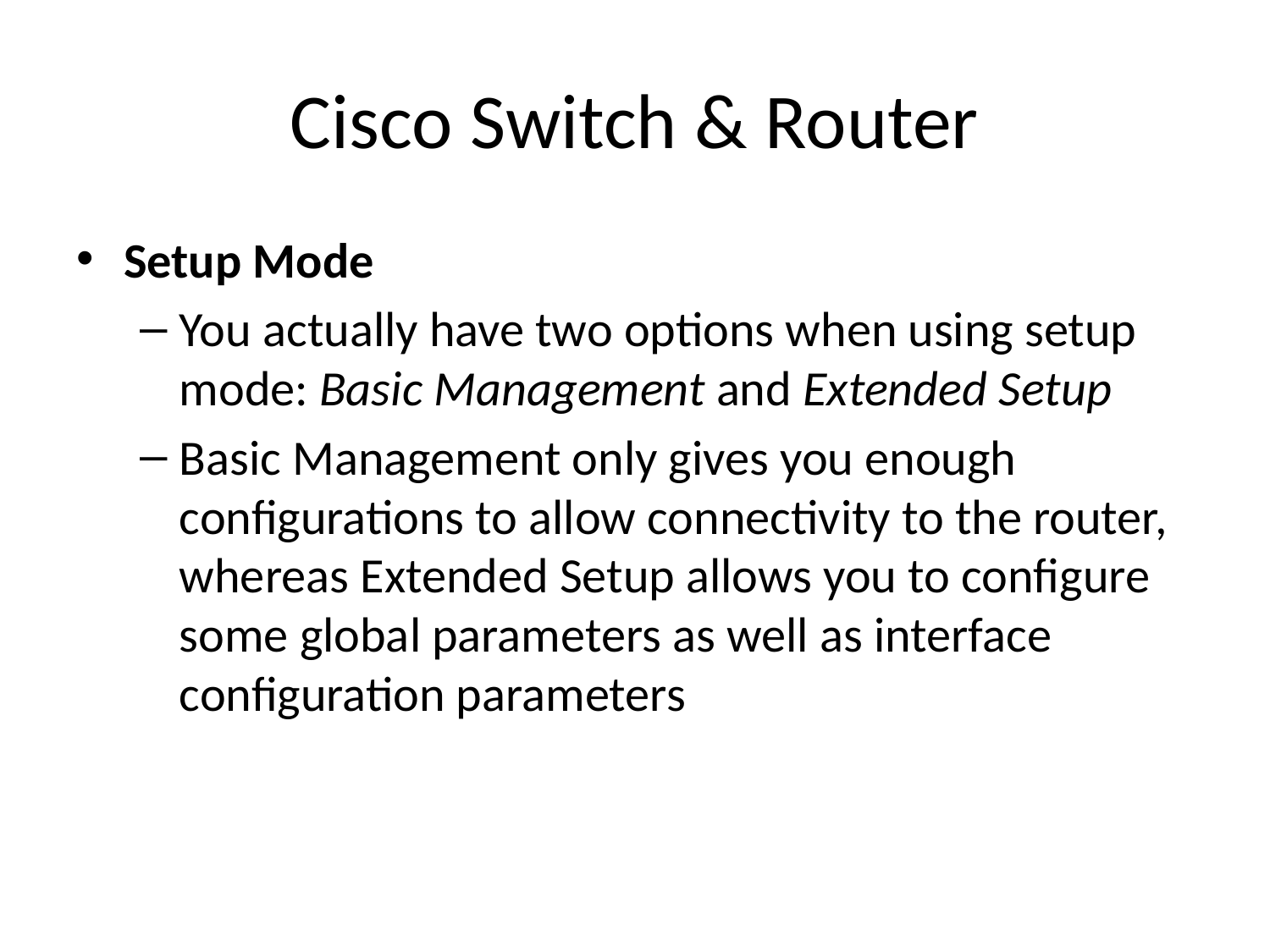

# Cisco Switch & Router
Setup Mode
You actually have two options when using setup mode: Basic Management and Extended Setup
Basic Management only gives you enough configurations to allow connectivity to the router, whereas Extended Setup allows you to configure some global parameters as well as interface configuration parameters